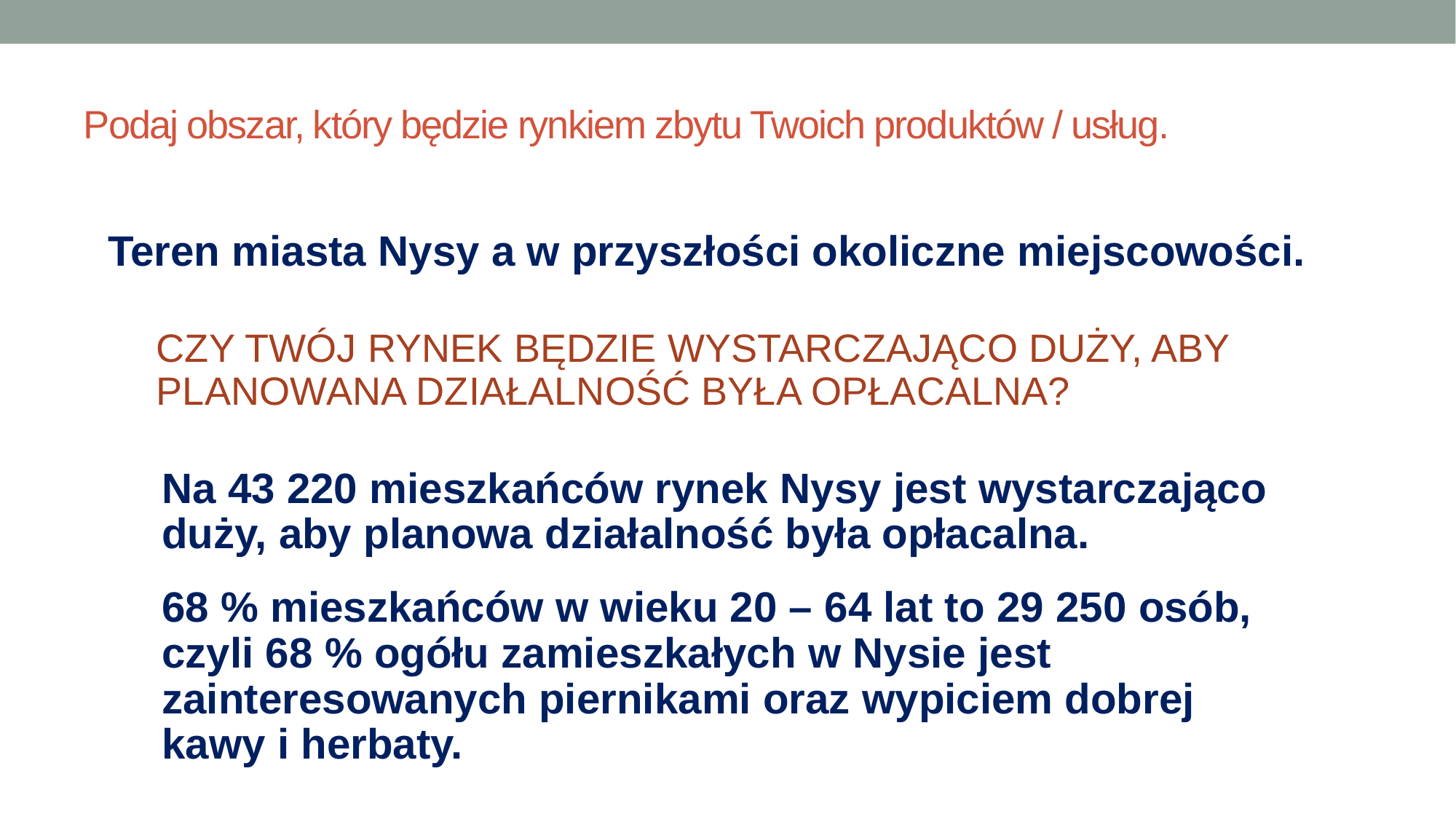

# Podaj obszar, który będzie rynkiem zbytu Twoich produktów / usług.
Teren miasta Nysy a w przyszłości okoliczne miejscowości.
Czy Twój rynek będzie wystarczająco duży, aby planowana działalność była opłacalna?
Na 43 220 mieszkańców rynek Nysy jest wystarczająco duży, aby planowa działalność była opłacalna.
68 % mieszkańców w wieku 20 – 64 lat to 29 250 osób, czyli 68 % ogółu zamieszkałych w Nysie jest zainteresowanych piernikami oraz wypiciem dobrej kawy i herbaty.